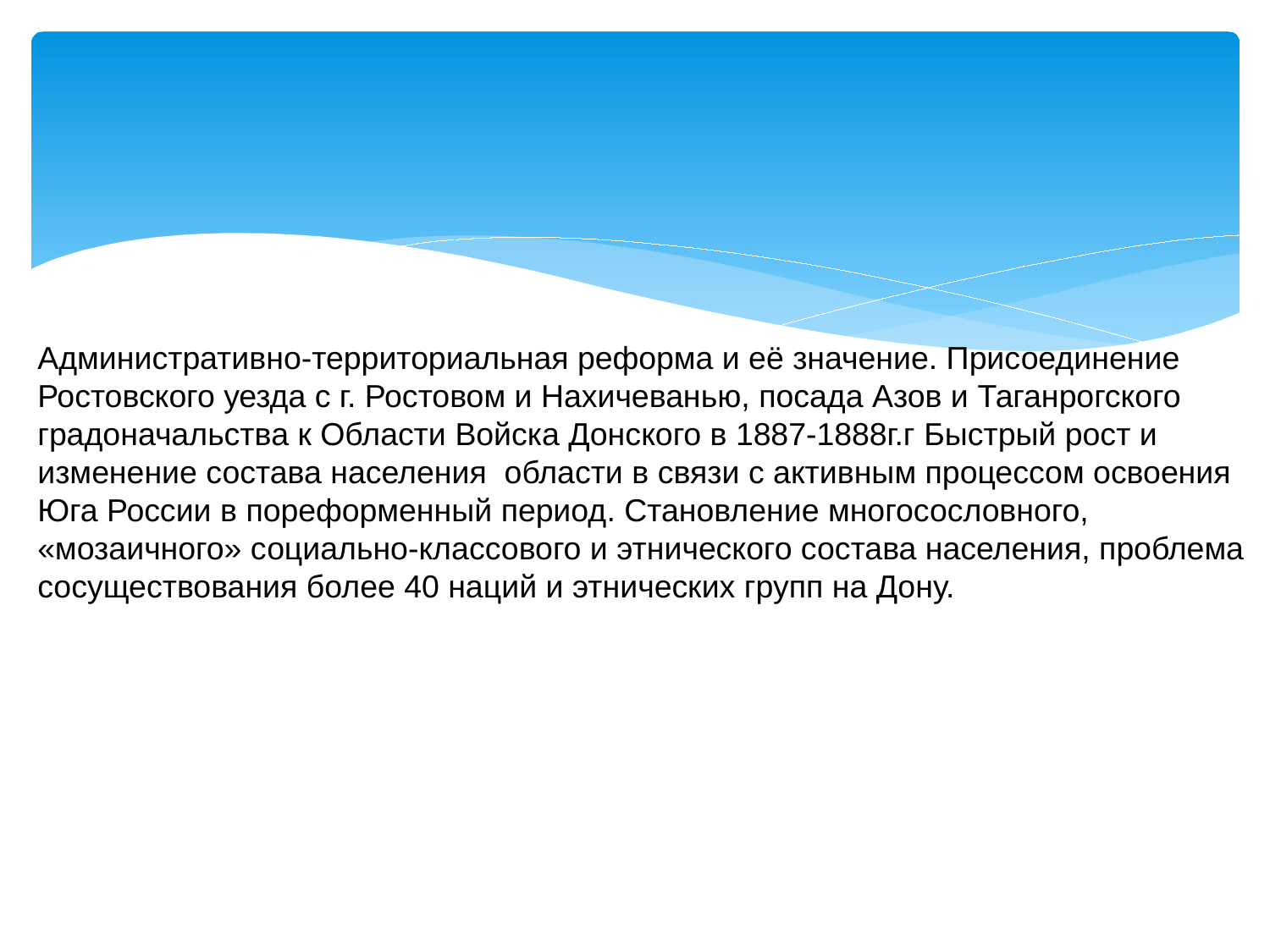

Административно-территориальная реформа и её значение. Присоединение Ростовского уезда с г. Ростовом и Нахичеванью, посада Азов и Таганрогского градоначальства к Области Войска Донского в 1887-1888г.г Быстрый рост и изменение состава населения  области в связи с активным процессом освоения Юга России в пореформенный период. Становление многосословного, «мозаичного» социально-классового и этнического состава населения, проблема сосуществования более 40 наций и этнических групп на Дону.